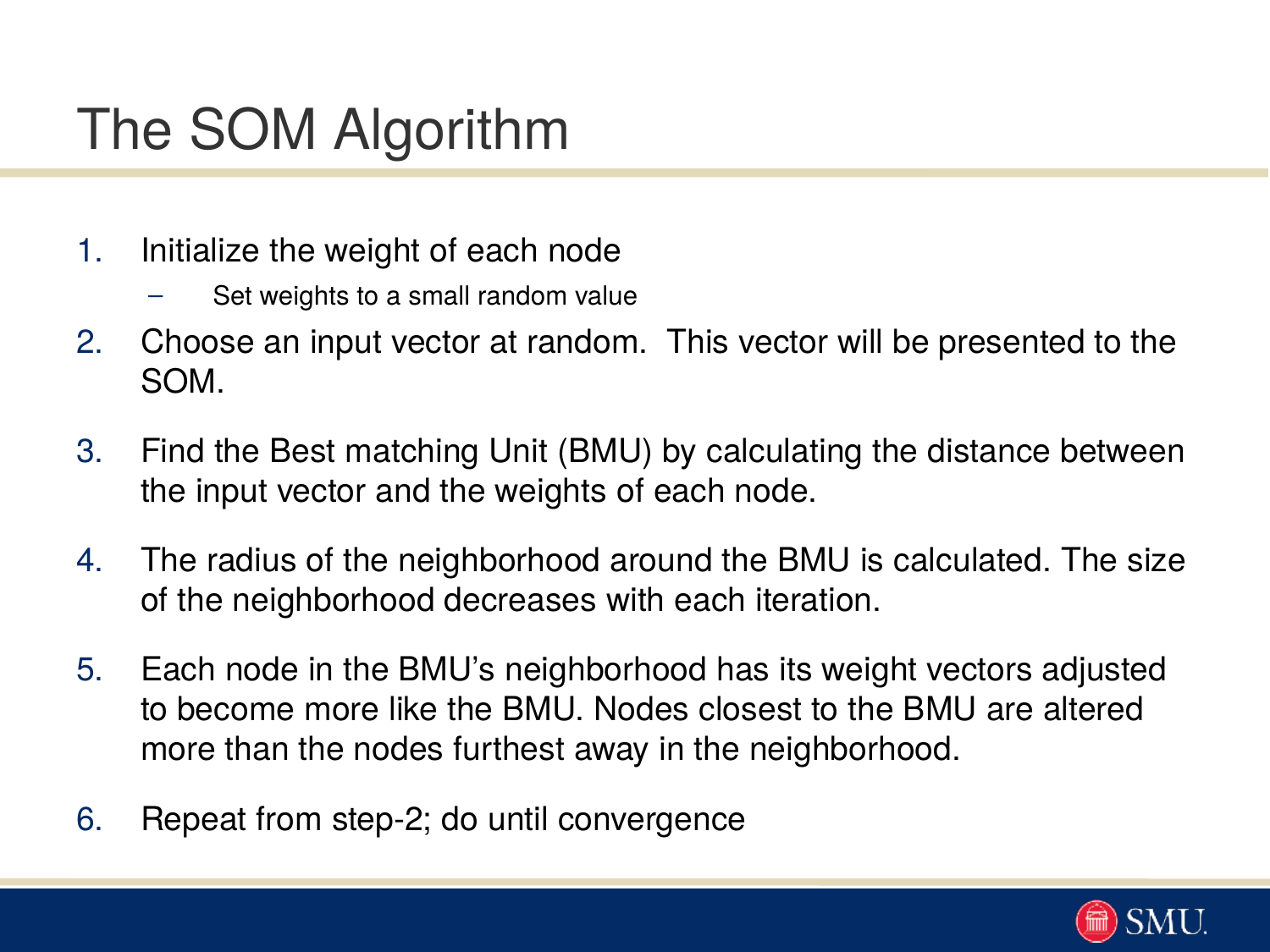

# The SOM Algorithm
Initialize the weight of each node
Set weights to a small random value
Choose an input vector at random.  This vector will be presented to the SOM.
Find the Best matching Unit (BMU) by calculating the distance between the input vector and the weights of each node.
The radius of the neighborhood around the BMU is calculated. The size of the neighborhood decreases with each iteration.
Each node in the BMU’s neighborhood has its weight vectors adjusted to become more like the BMU. Nodes closest to the BMU are altered more than the nodes furthest away in the neighborhood.
Repeat from step-2; do until convergence